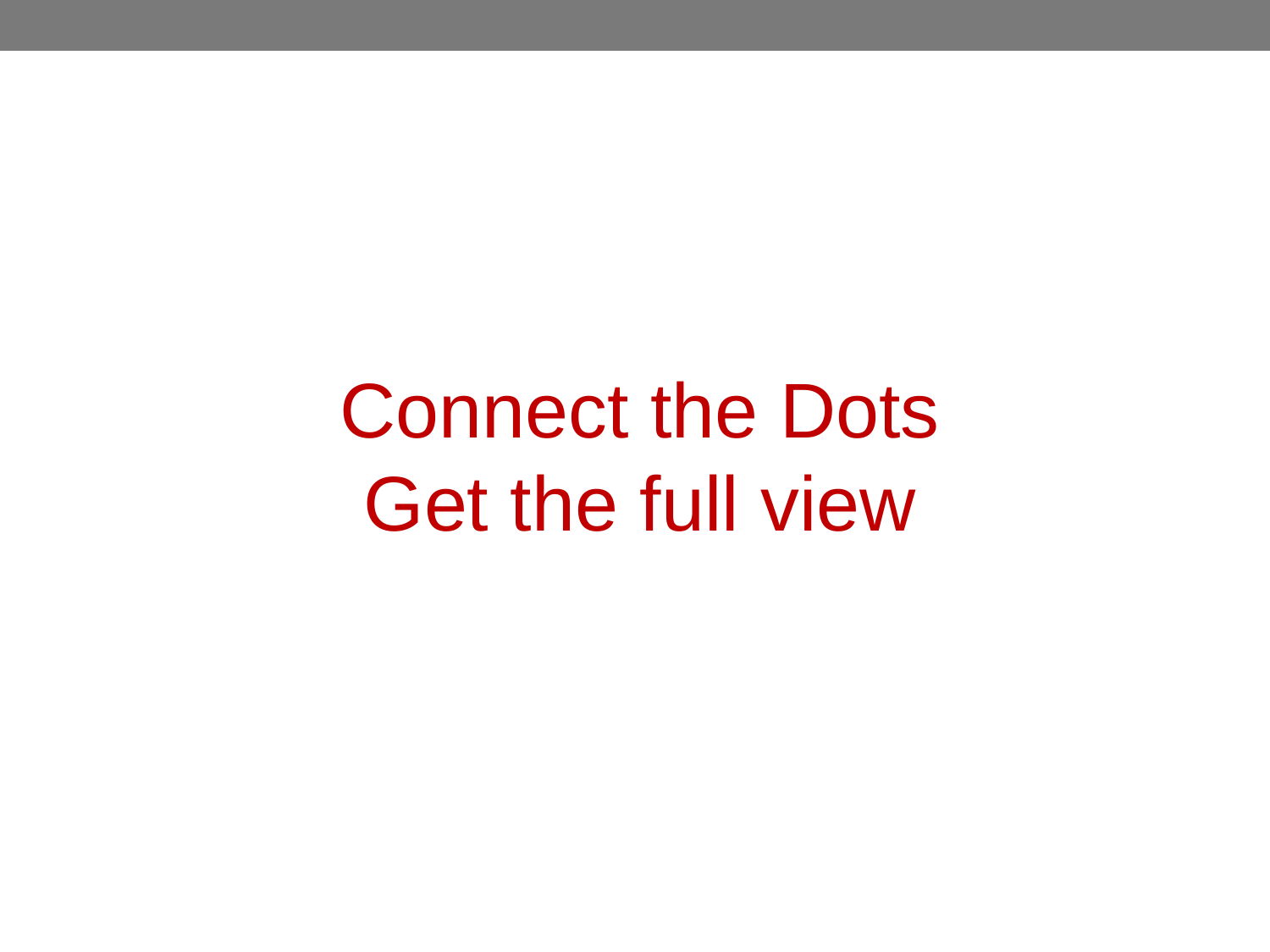

Connect the Dots
Get the full view